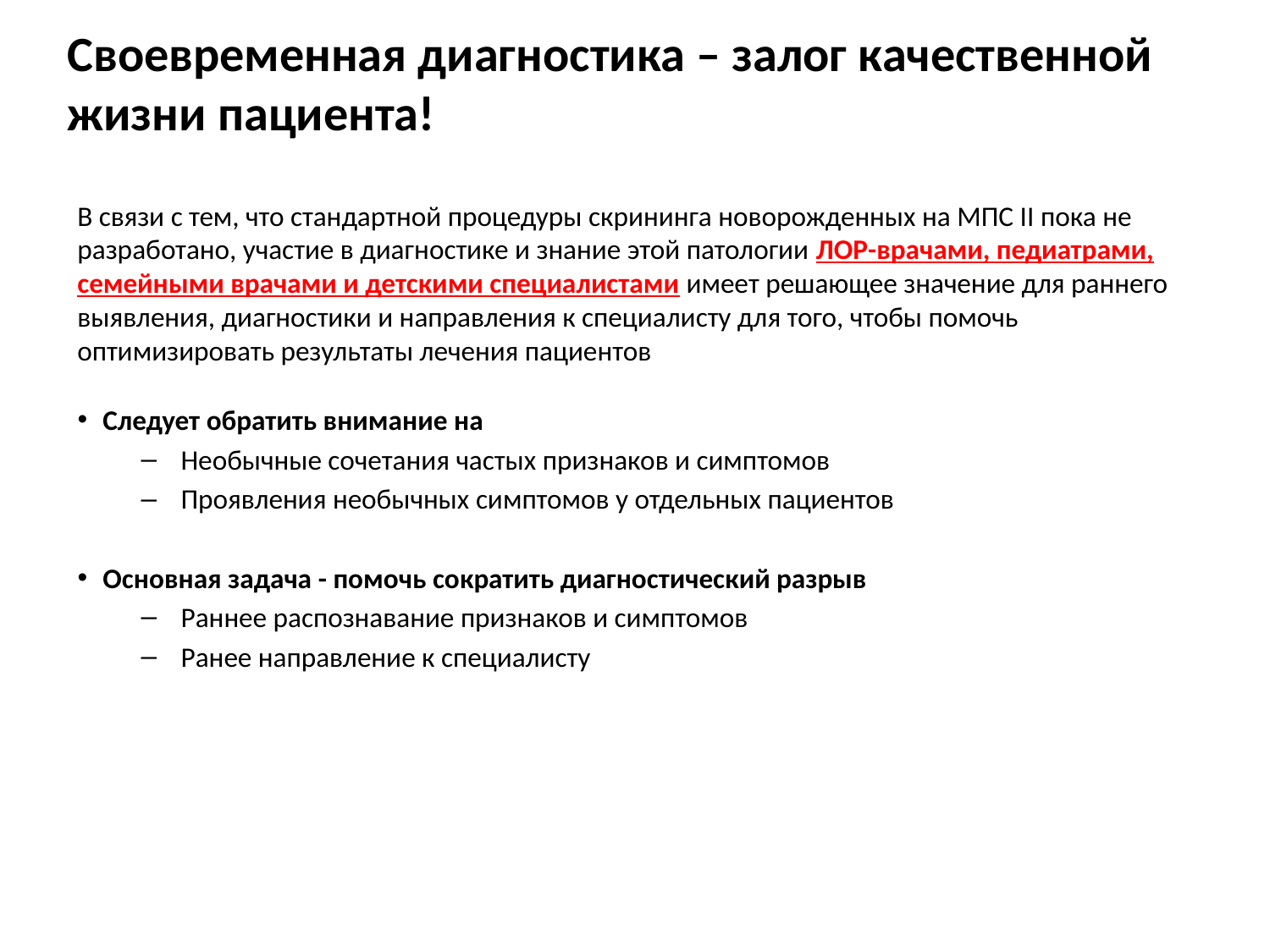

Своевременная диагностика – залог качественной жизни пациента!
В связи с тем, что стандартной процедуры скрининга новорожденных на МПС II пока не разработано, участие в диагностике и знание этой патологии ЛОР-врачами, педиатрами, семейными врачами и детскими специалистами имеет решающее значение для раннего выявления, диагностики и направления к специалисту для того, чтобы помочь оптимизировать результаты лечения пациентов
Следует обратить внимание на
Необычные сочетания частых признаков и симптомов
Проявления необычных симптомов у отдельных пациентов

Основная задача - помочь сократить диагностический разрыв
Раннее распознавание признаков и симптомов
Ранее направление к специалисту